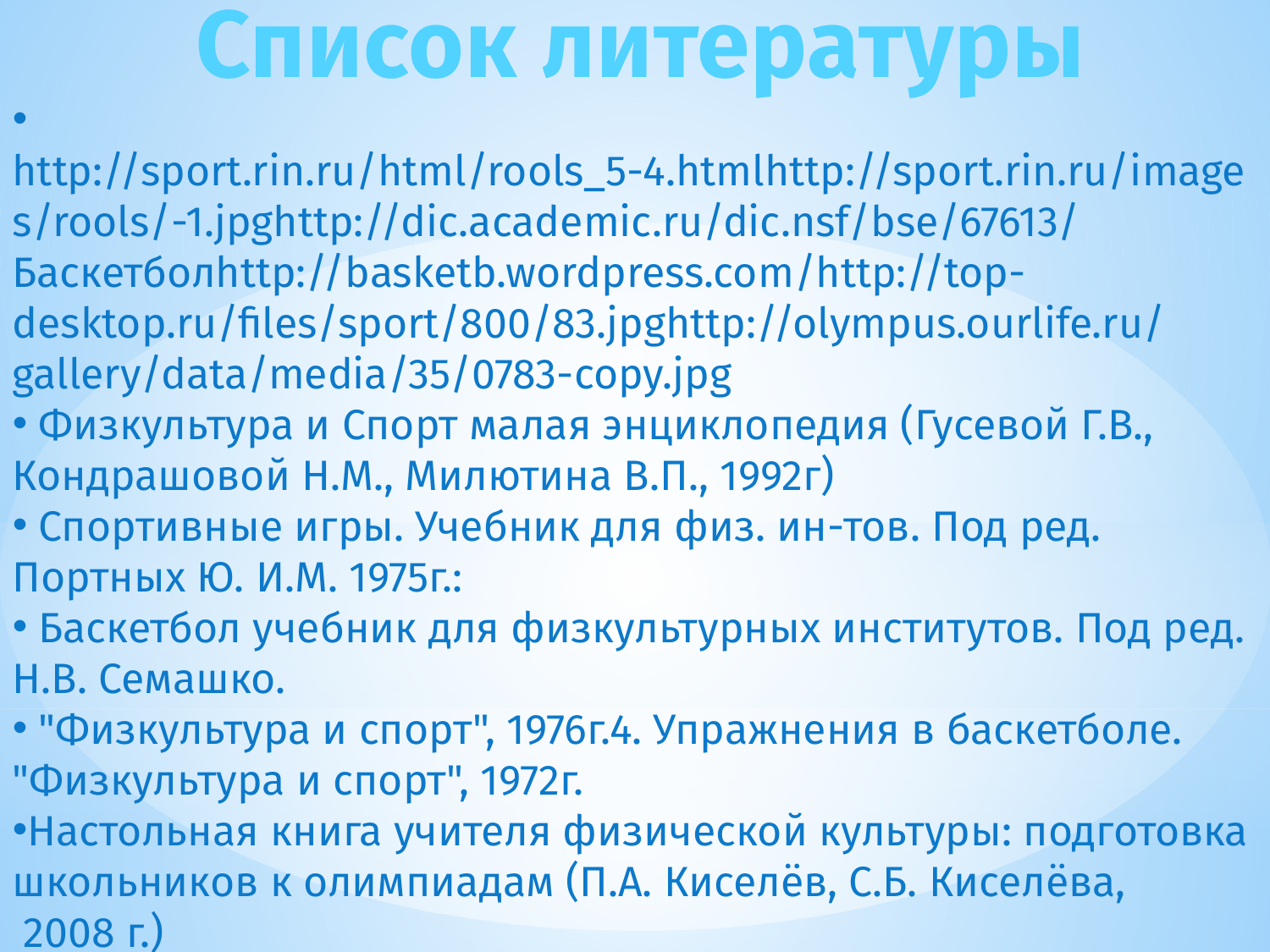

Список литературы
 http://sport.rin.ru/html/rools_5-4.htmlhttp://sport.rin.ru/images/rools/-1.jpghttp://dic.academic.ru/dic.nsf/bse/67613/Баскетболhttp://basketb.wordpress.com/http://top-desktop.ru/files/sport/800/83.jpghttp://olympus.ourlife.ru/gallery/data/media/35/0783-copy.jpg
 Физкультура и Спорт малая энциклопедия (Гусевой Г.В., Кондрашовой Н.М., Милютина В.П., 1992г)
 Спортивные игры. Учебник для физ. ин-тов. Под ред. Портных Ю. И.М. 1975г.:
 Баскетбол учебник для физкультурных институтов. Под ред. Н.В. Семашко.
 "Физкультура и спорт", 1976г.4. Упражнения в баскетболе. "Физкультура и спорт", 1972г.
Настольная книга учителя физической культуры: подготовка школьников к олимпиадам (П.А. Киселёв, С.Б. Киселёва,
 2008 г.)